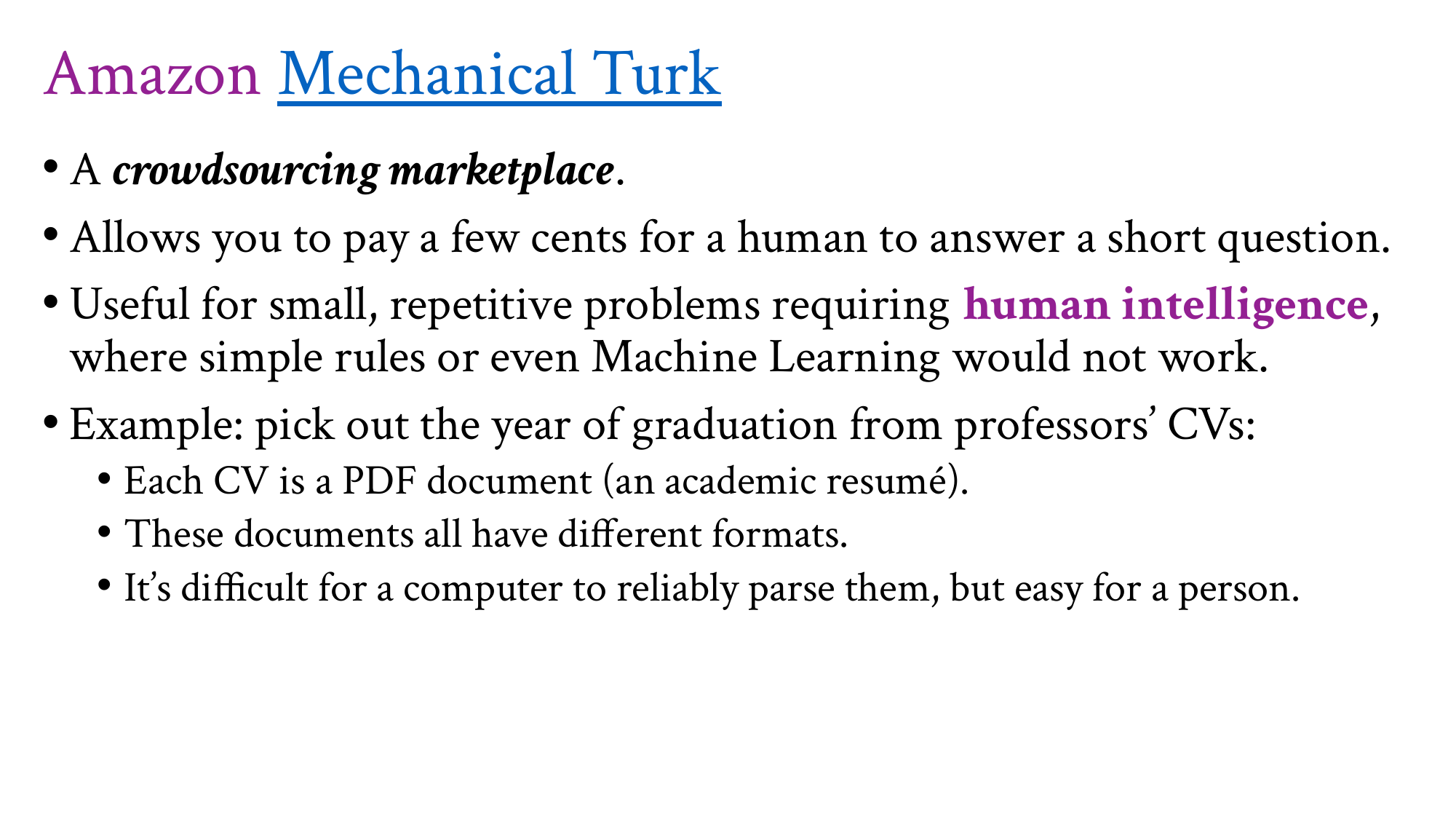

# Amazon Mechanical Turk
A crowdsourcing marketplace.
Allows you to pay a few cents for a human to answer a short question.
Useful for small, repetitive problems requiring human intelligence, where simple rules or even Machine Learning would not work.
Example: pick out the year of graduation from professors’ CVs:
Each CV is a PDF document (an academic resumé).
These documents all have different formats.
It’s difficult for a computer to reliably parse them, but easy for a person.